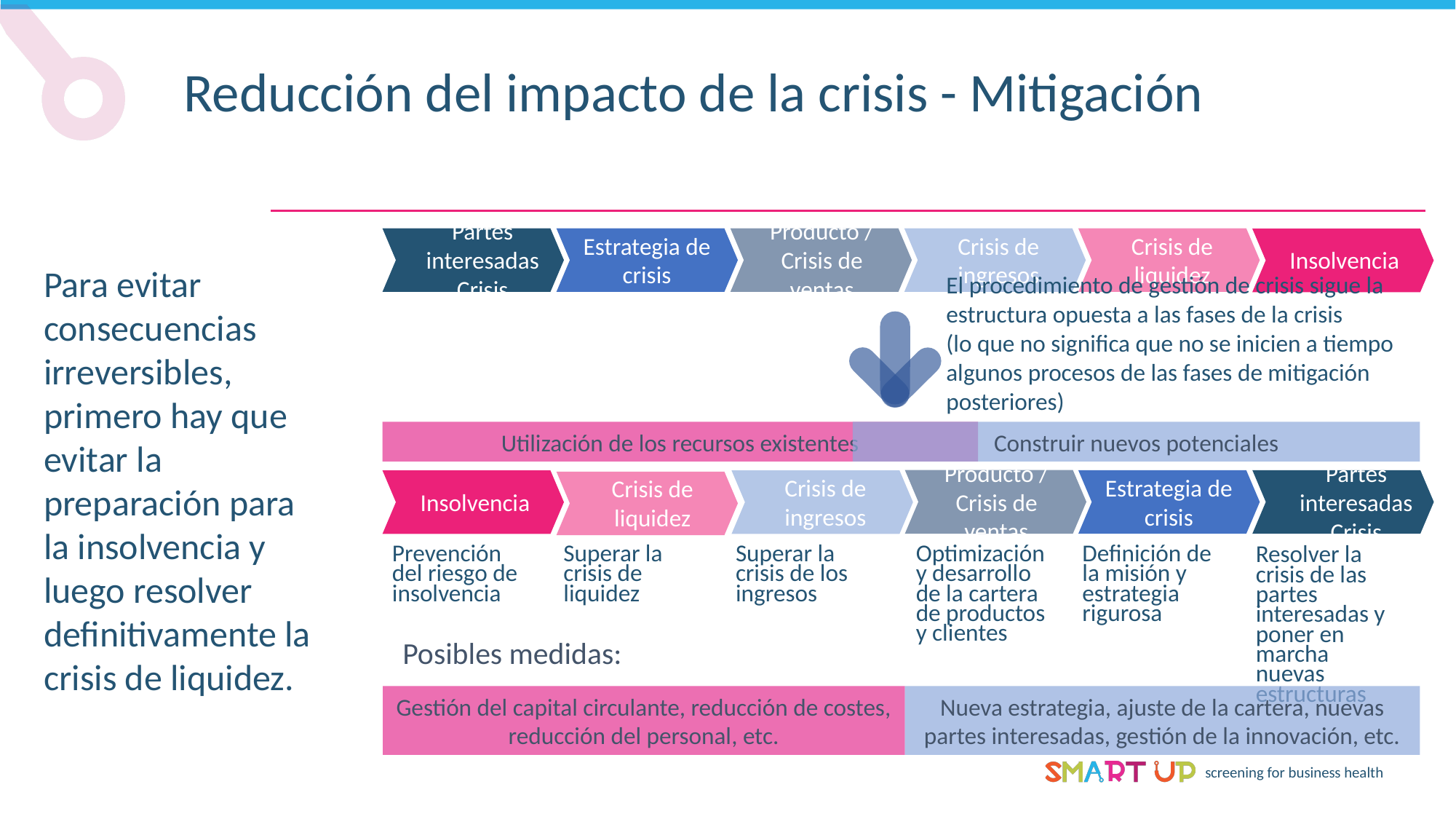

Reducción del impacto de la crisis - Mitigación
Partes interesadas
Crisis
Producto / Crisis de ventas
Crisis de ingresos
Crisis de liquidez

Insolvencia
Estrategia de crisis
Para evitar consecuencias irreversibles, primero hay que evitar la preparación para la insolvencia y luego resolver definitivamente la crisis de liquidez.
El procedimiento de gestión de crisis sigue la
estructura opuesta a las fases de la crisis
(lo que no significa que no se inicien a tiempo algunos procesos de las fases de mitigación posteriores)

Utilización de los recursos existentes
Construir nuevos potenciales
Producto / Crisis de ventas
Partes interesadas
Crisis
Crisis de ingresos
Crisis de liquidez

Insolvencia
Estrategia de crisis
Prevención del riesgo de insolvencia
Superar la crisis de liquidez
Superar la crisis de los ingresos
Optimización y desarrollo de la cartera de productos y clientes
Definición de la misión y estrategia rigurosa
Resolver la crisis de las partes interesadas y poner en marcha nuevas estructuras
Posibles medidas:
Gestión del capital circulante, reducción de costes, reducción del personal, etc.
Nueva estrategia, ajuste de la cartera, nuevas partes interesadas, gestión de la innovación, etc.